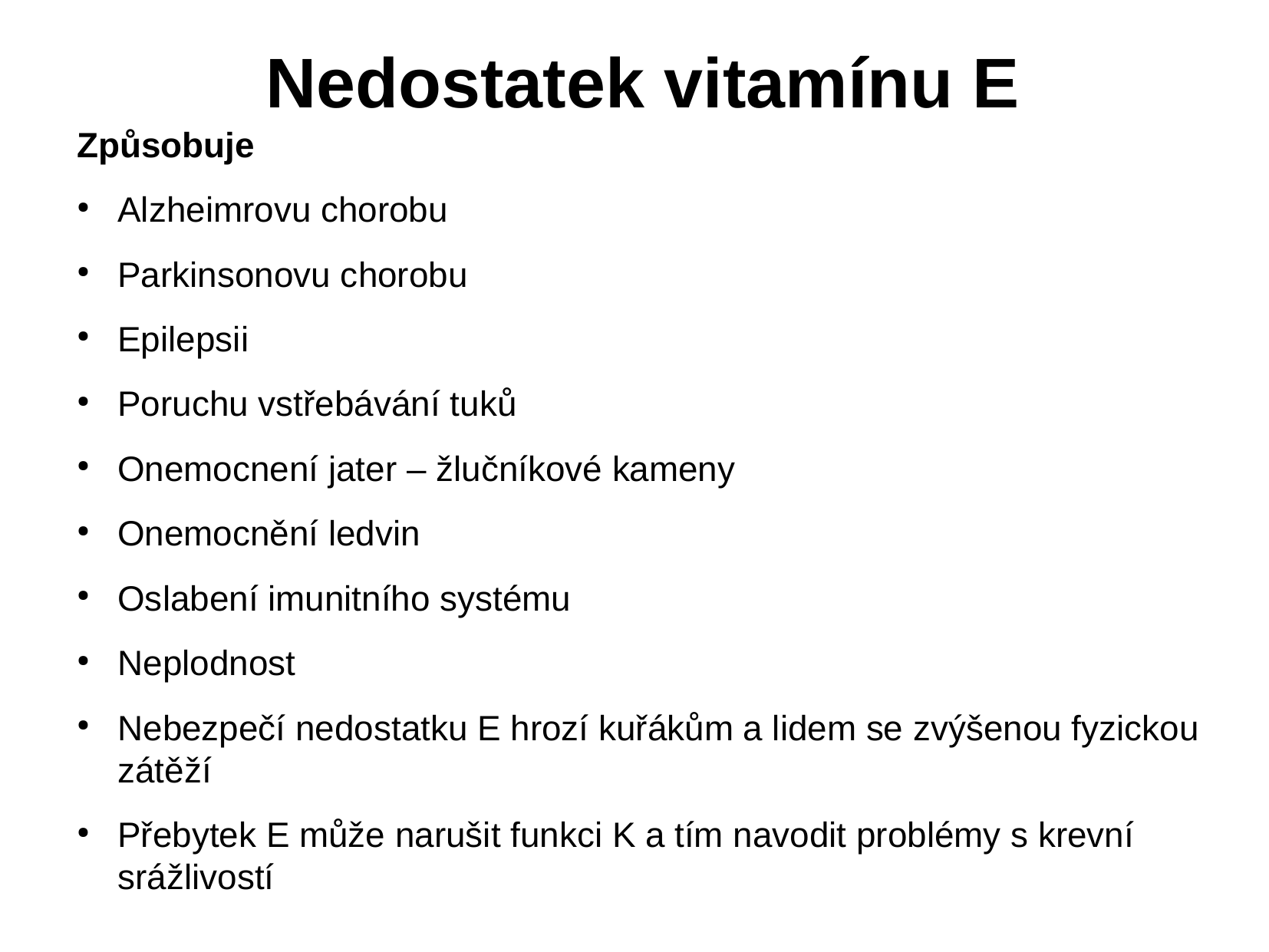

Nedostatek vitamínu E
Způsobuje
Alzheimrovu chorobu
Parkinsonovu chorobu
Epilepsii
Poruchu vstřebávání tuků
Onemocnení jater – žlučníkové kameny
Onemocnění ledvin
Oslabení imunitního systému
Neplodnost
Nebezpečí nedostatku E hrozí kuřákům a lidem se zvýšenou fyzickou zátěží
Přebytek E může narušit funkci K a tím navodit problémy s krevní srážlivostí